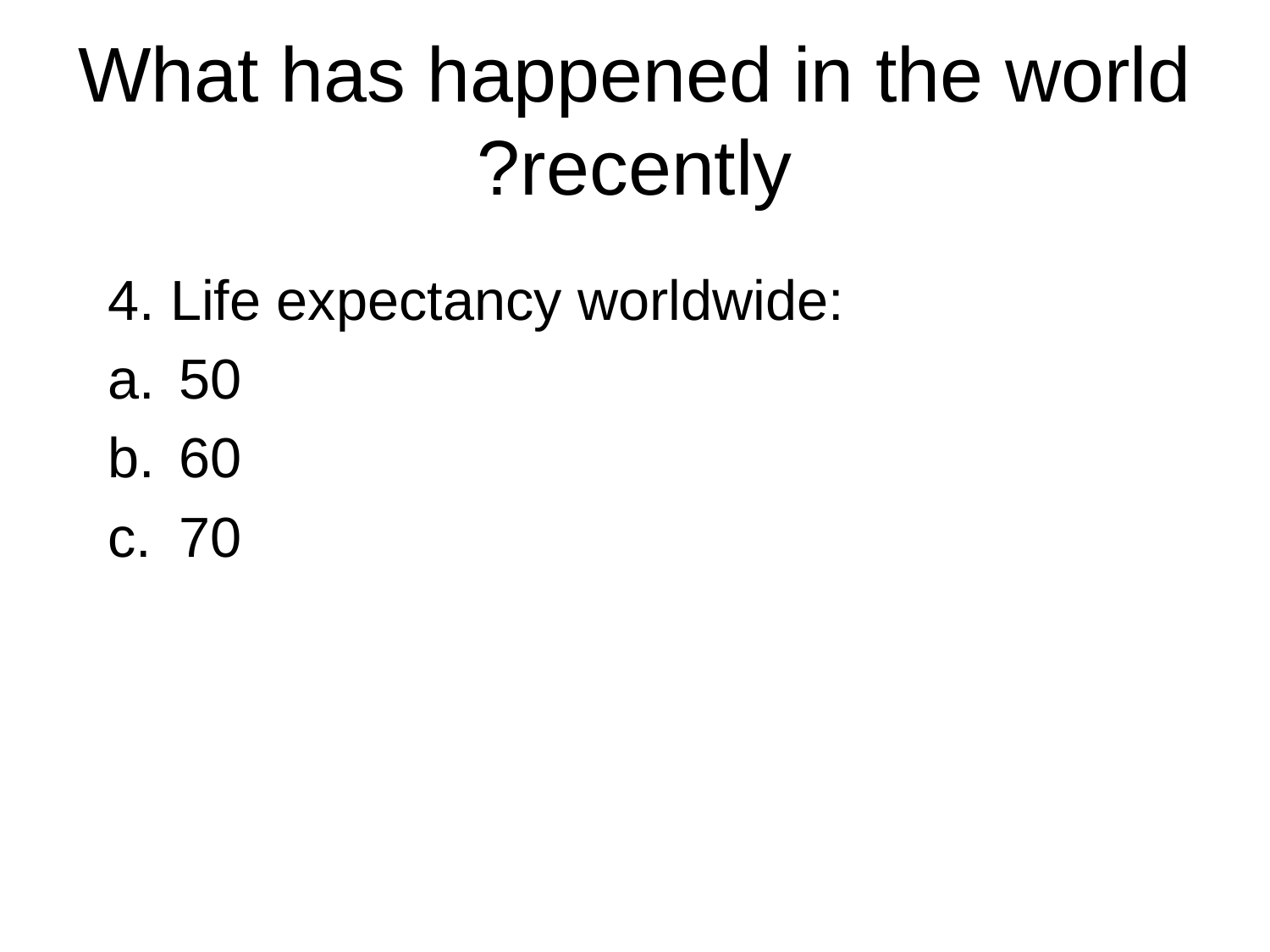

# What has happened in the world recently?
4. Life expectancy worldwide:
50
60
70